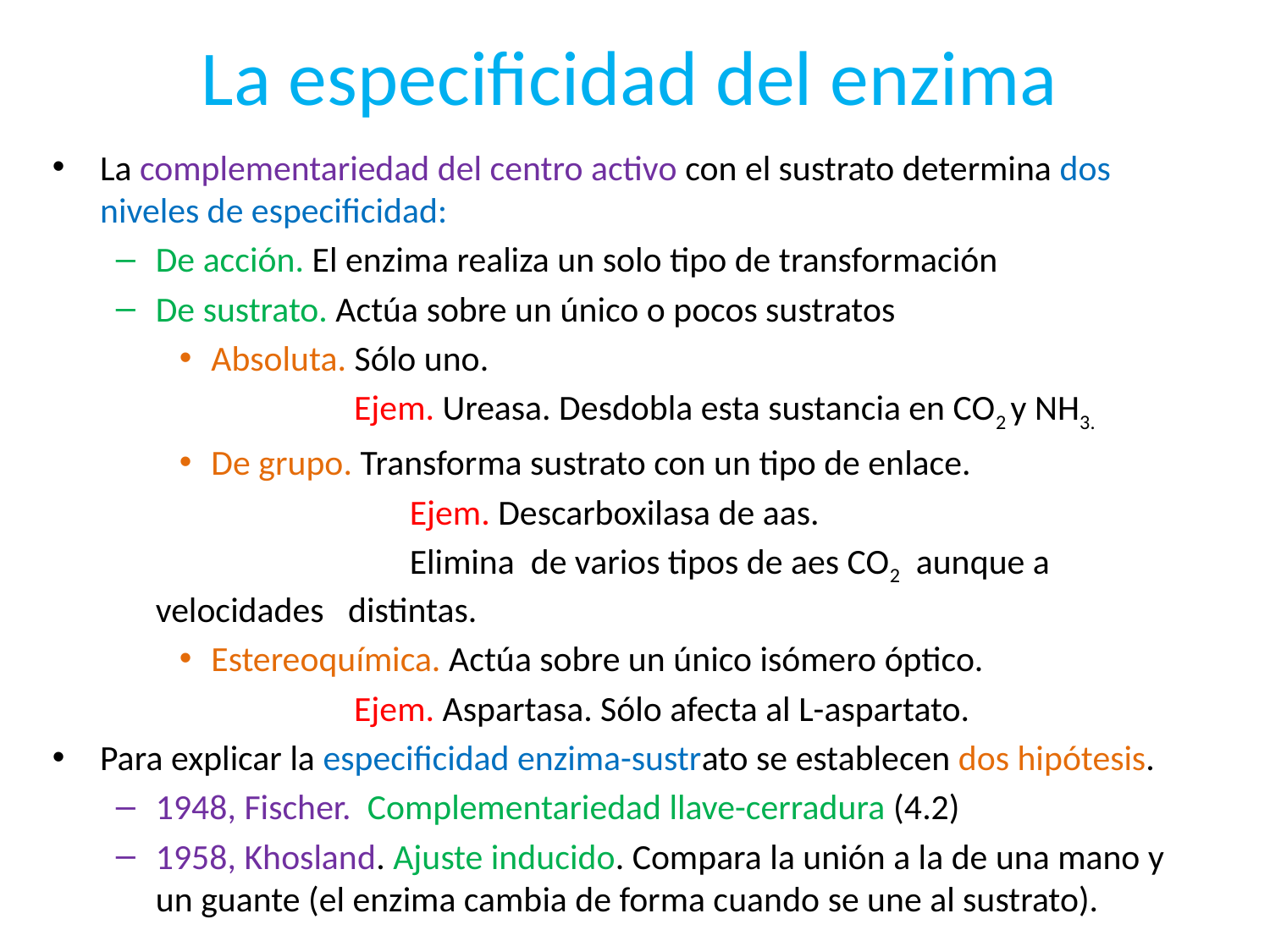

# La especificidad del enzima
La complementariedad del centro activo con el sustrato determina dos niveles de especificidad:
De acción. El enzima realiza un solo tipo de transformación
De sustrato. Actúa sobre un único o pocos sustratos
Absoluta. Sólo uno.
			Ejem. Ureasa. Desdobla esta sustancia en CO2 y NH3.
De grupo. Transforma sustrato con un tipo de enlace.
			Ejem. Descarboxilasa de aas.
			Elimina  de varios tipos de aes CO2  aunque a velocidades   distintas.
Estereoquímica. Actúa sobre un único isómero óptico.
			Ejem. Aspartasa. Sólo afecta al L-aspartato.
Para explicar la especificidad enzima-sustrato se establecen dos hipótesis.
1948, Fischer.  Complementariedad llave-cerradura (4.2)
1958, Khosland. Ajuste inducido. Compara la unión a la de una mano y un guante (el enzima cambia de forma cuando se une al sustrato).